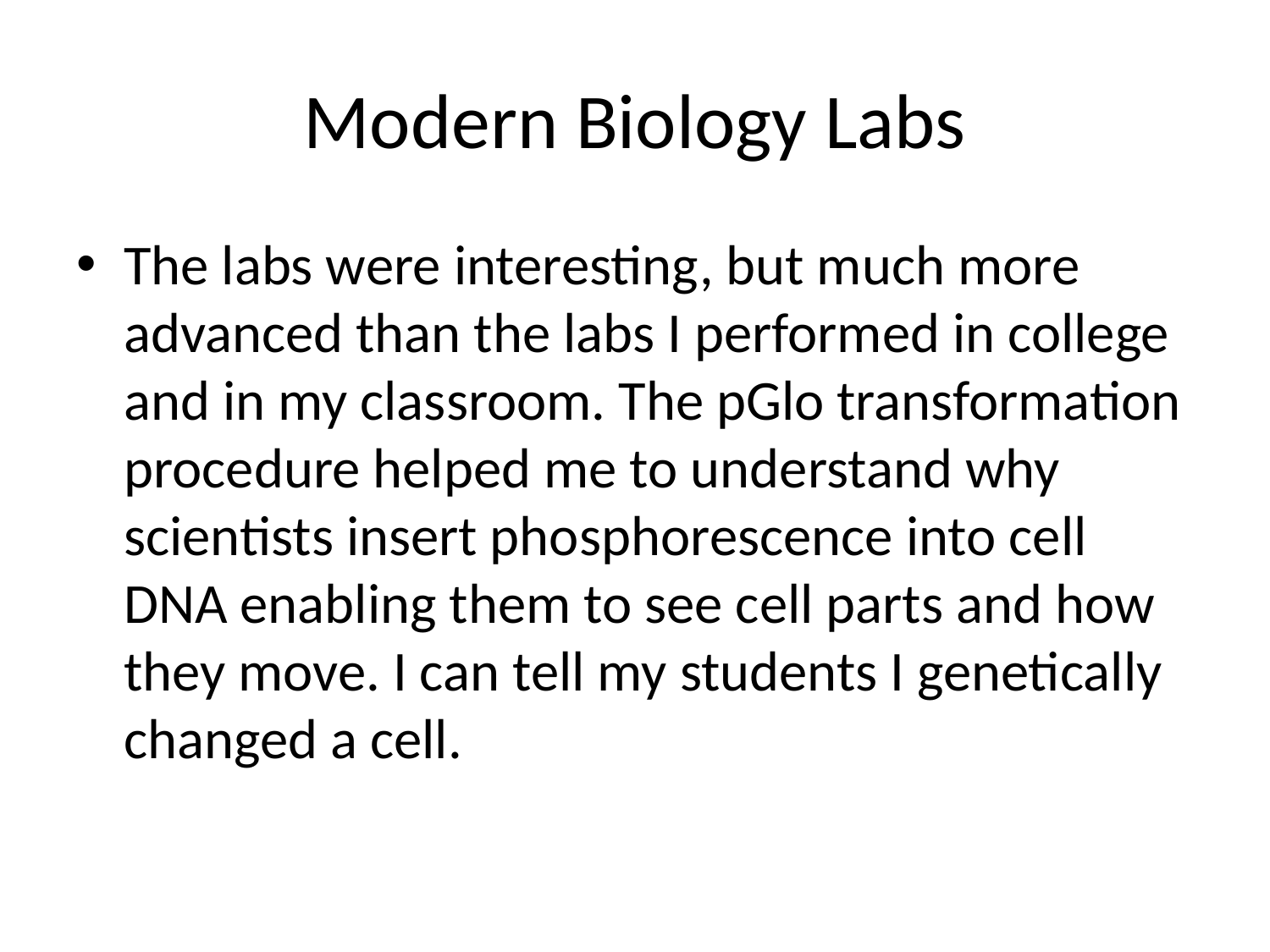

# Modern Biology Labs
The labs were interesting, but much more advanced than the labs I performed in college and in my classroom. The pGlo transformation procedure helped me to understand why scientists insert phosphorescence into cell DNA enabling them to see cell parts and how they move. I can tell my students I genetically changed a cell.